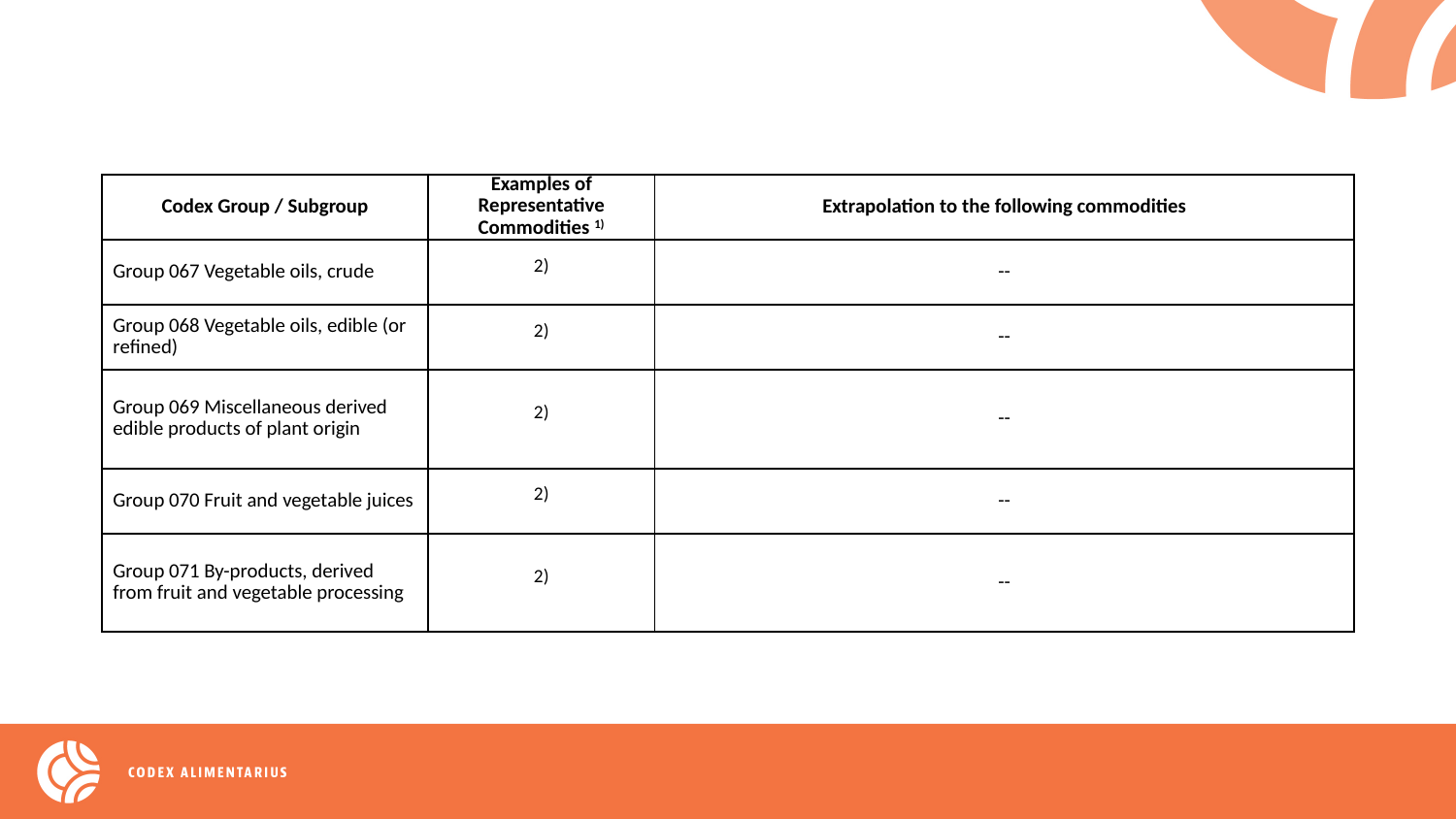

| Codex Group / Subgroup | Examples of Representative Commodities 1) | Extrapolation to the following commodities |
| --- | --- | --- |
| Group 067 Vegetable oils, crude | 2) | -- |
| Group 068 Vegetable oils, edible (or refined) | 2) | -- |
| Group 069 Miscellaneous derived edible products of plant origin | 2) | -- |
| Group 070 Fruit and vegetable juices | 2) | -- |
| Group 071 By-products, derived from fruit and vegetable processing | 2) | -- |